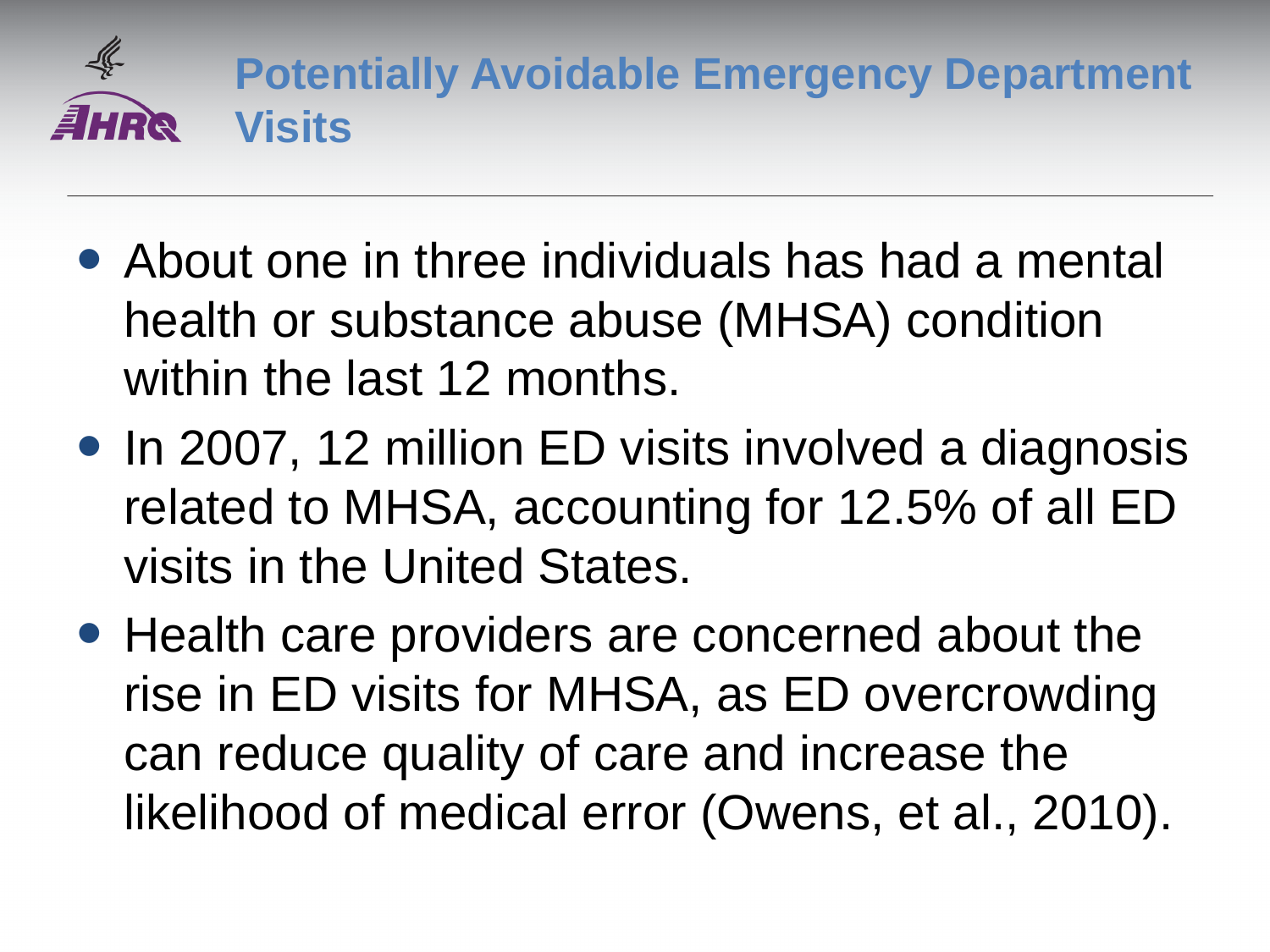

# Potentially Avoidable Emergency Department Visits
About one in three individuals has had a mental health or substance abuse (MHSA) condition within the last 12 months.
In 2007, 12 million ED visits involved a diagnosis related to MHSA, accounting for 12.5% of all ED visits in the United States.
Health care providers are concerned about the rise in ED visits for MHSA, as ED overcrowding can reduce quality of care and increase the likelihood of medical error (Owens, et al., 2010).